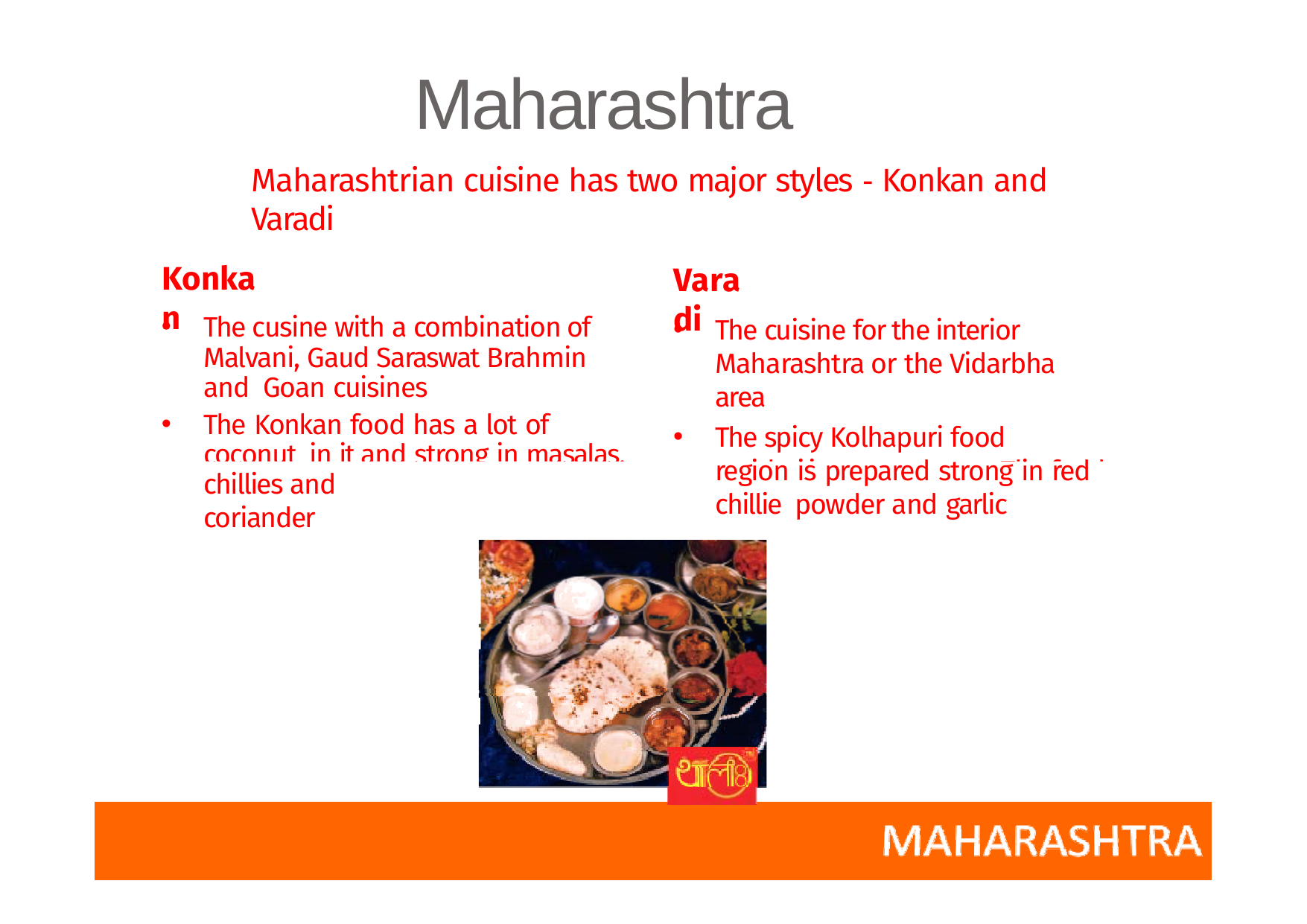

# Maharashtra Cuisine

Maharashtrian cuisine has two major styles ‐ Konkan and Varadi
Konkan
Varadi
The cusine with a combination of  Malvani, Gaud Saraswat Brahmin and  Goan cuisines
The Konkan food has a lot of coconut  in it and strong in masalas, red
The cuisine for the interior  Maharashtra or the Vidarbha area
The spicy Kolhapuri food emphasizes  on mutton. The food of the Vidarbha
region is prepared strong in red chillie  powder and garlic

chillies and coriander

Dainik Bhaskar Group